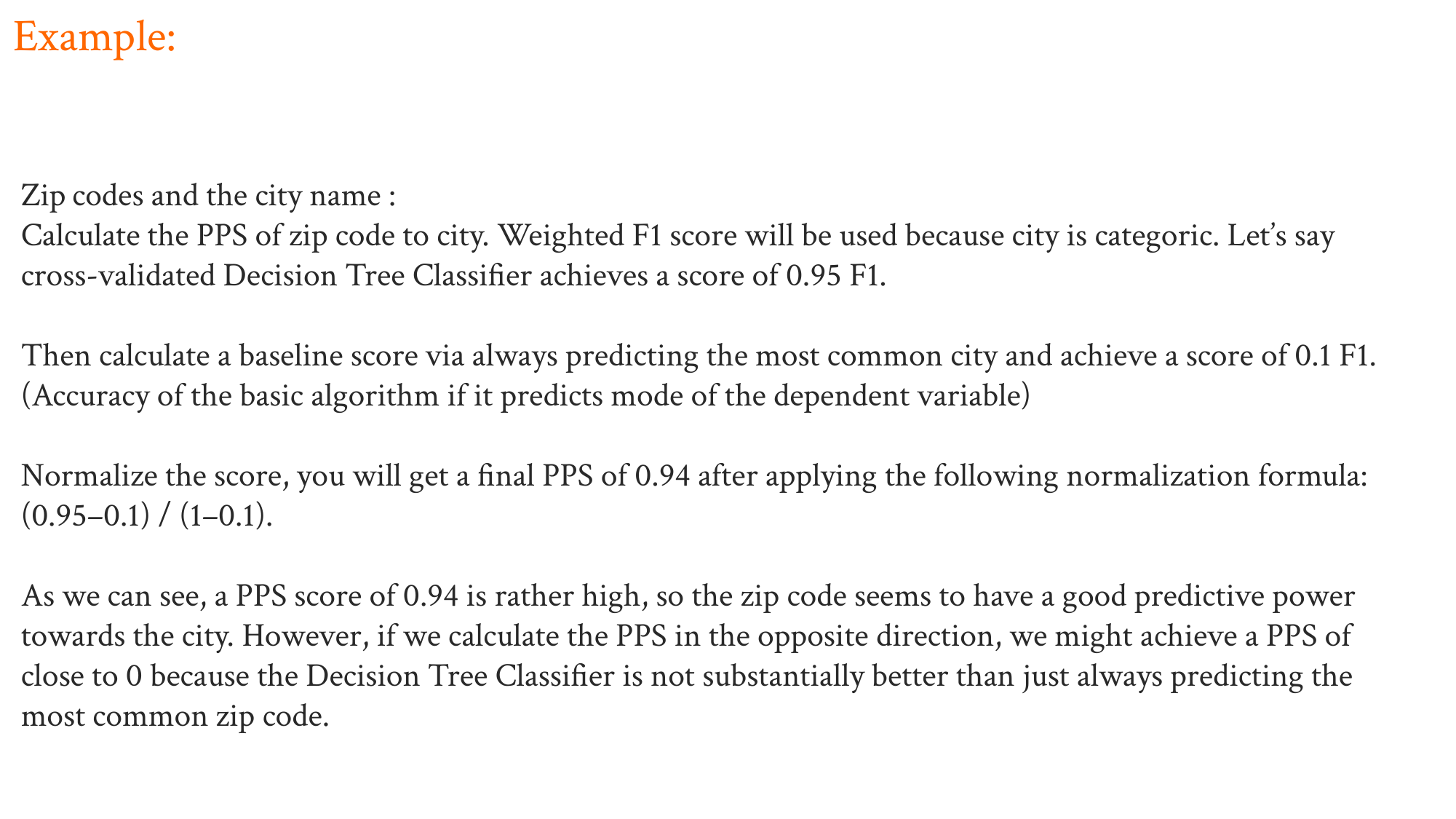

Example:
Zip codes and the city name :
Calculate the PPS of zip code to city. Weighted F1 score will be used because city is categoric. Let’s say cross-validated Decision Tree Classifier achieves a score of 0.95 F1.

Then calculate a baseline score via always predicting the most common city and achieve a score of 0.1 F1.(Accuracy of the basic algorithm if it predicts mode of the dependent variable)

Normalize the score, you will get a final PPS of 0.94 after applying the following normalization formula: (0.95–0.1) / (1–0.1).

As we can see, a PPS score of 0.94 is rather high, so the zip code seems to have a good predictive power towards the city. However, if we calculate the PPS in the opposite direction, we might achieve a PPS of close to 0 because the Decision Tree Classifier is not substantially better than just always predicting the most common zip code.